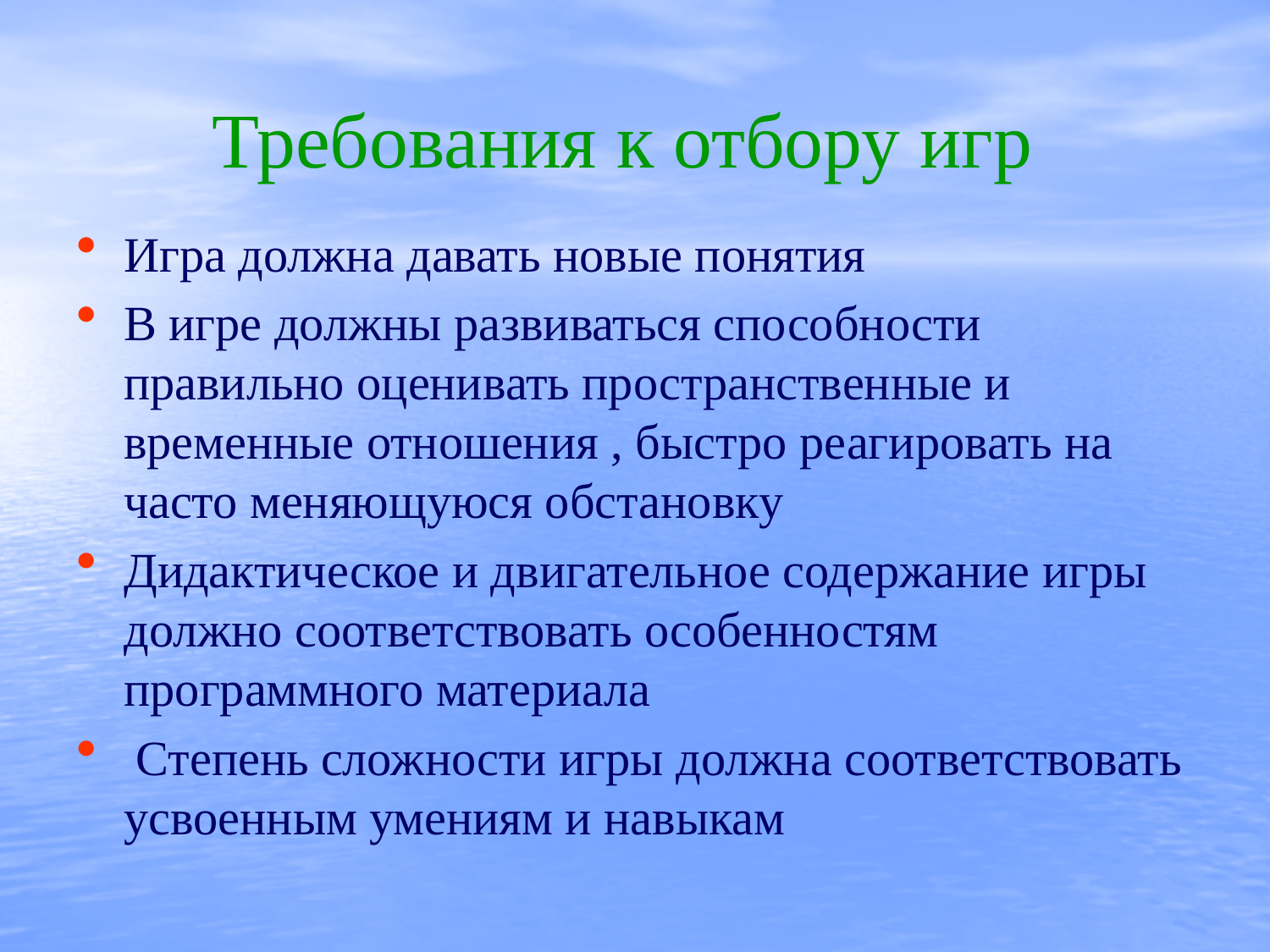

# Требования к отбору игр
Игра должна давать новые понятия
В игре должны развиваться способности правильно оценивать пространственные и временные отношения , быстро реагировать на часто меняющуюся обстановку
Дидактическое и двигательное содержание игры должно соответствовать особенностям программного материала
 Степень сложности игры должна соответствовать усвоенным умениям и навыкам